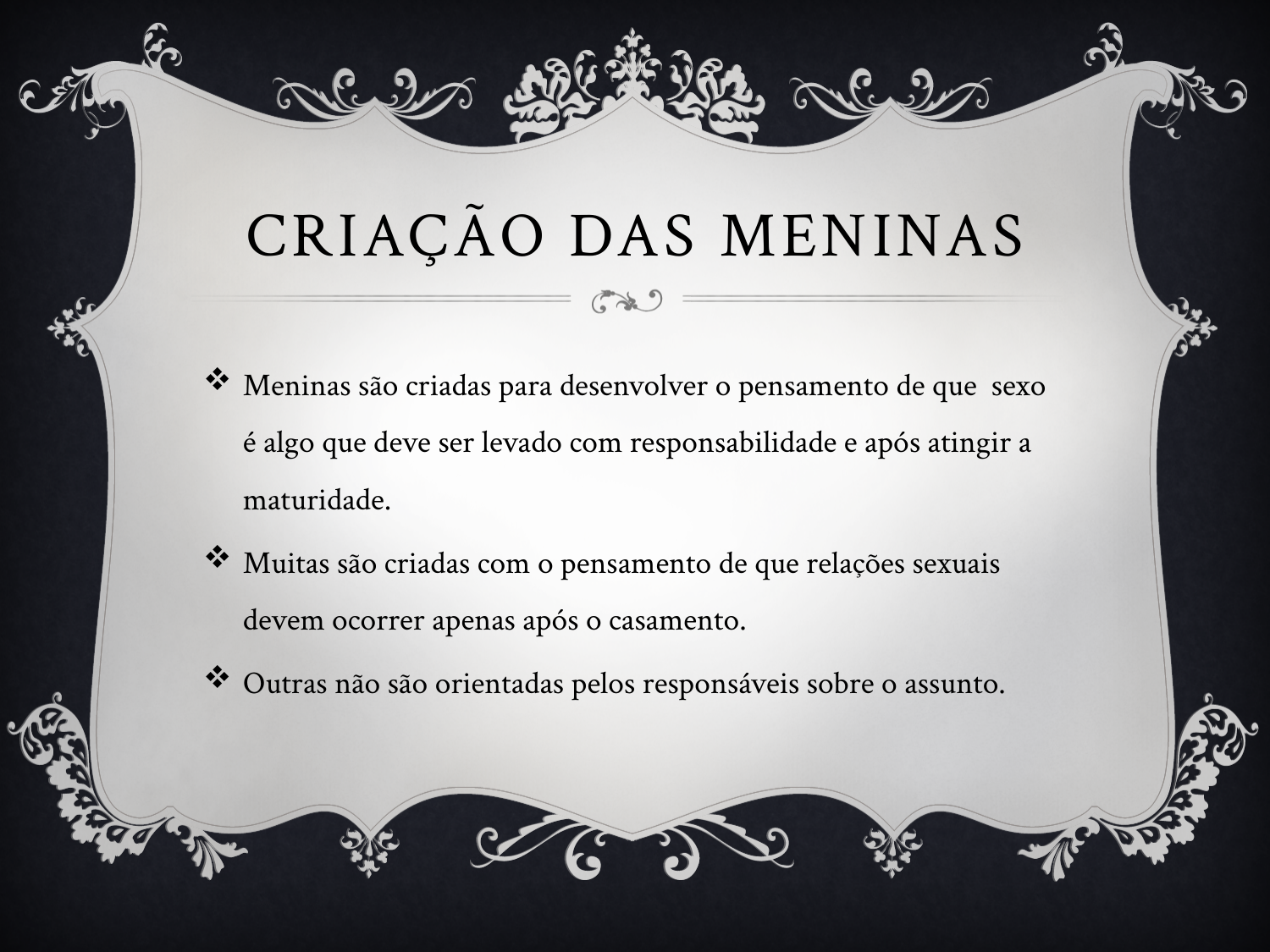

# Criação das meninas
Meninas são criadas para desenvolver o pensamento de que  sexo é algo que deve ser levado com responsabilidade e após atingir a maturidade.
Muitas são criadas com o pensamento de que relações sexuais devem ocorrer apenas após o casamento.
Outras não são orientadas pelos responsáveis sobre o assunto.